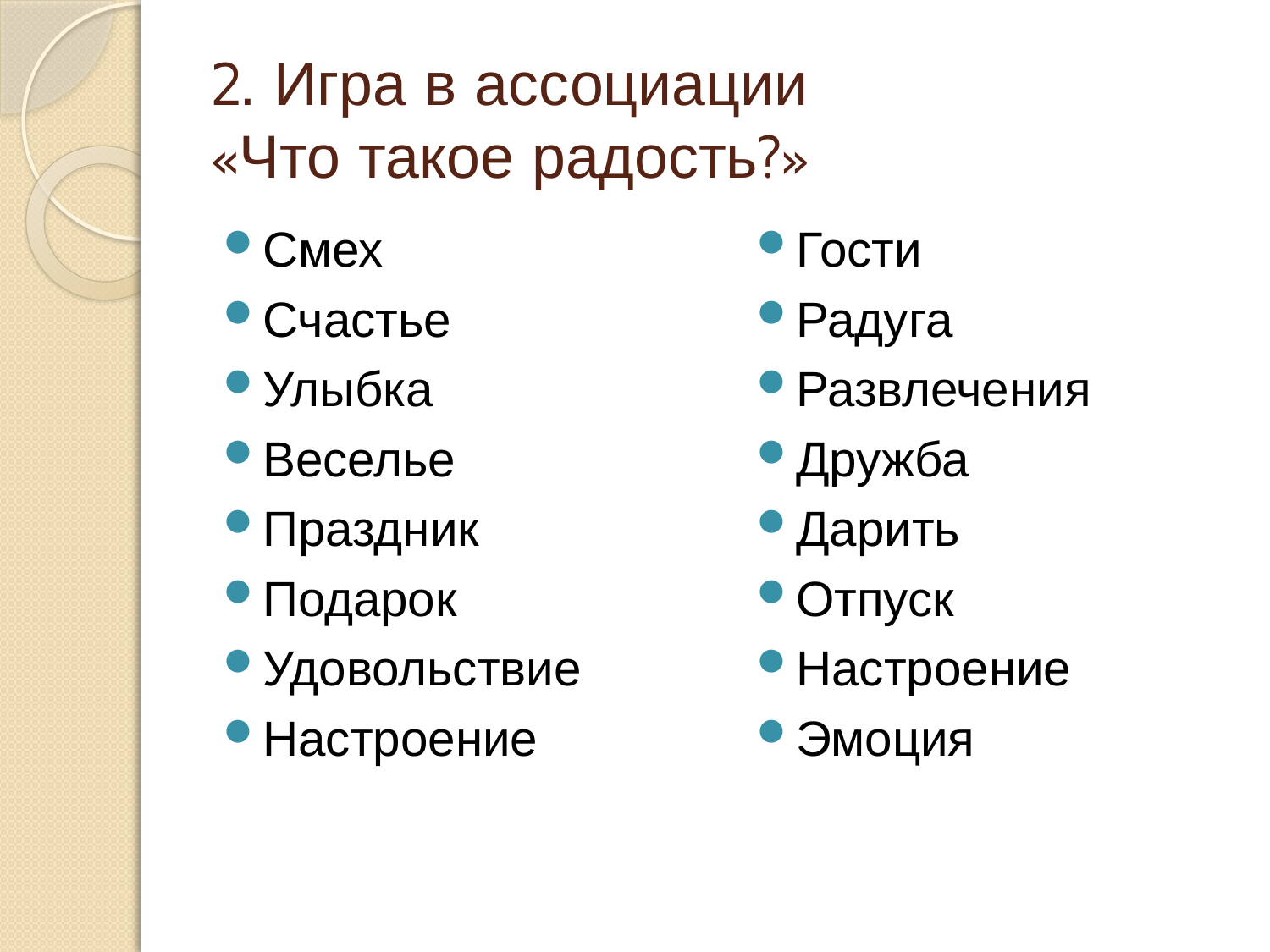

# 2. Игра в ассоциации «Что такое радость?»
Смех
Счастье
Улыбка
Веселье
Праздник
Подарок
Удовольствие
Настроение
Гости
Радуга
Развлечения
Дружба
Дарить
Отпуск
Настроение
Эмоция